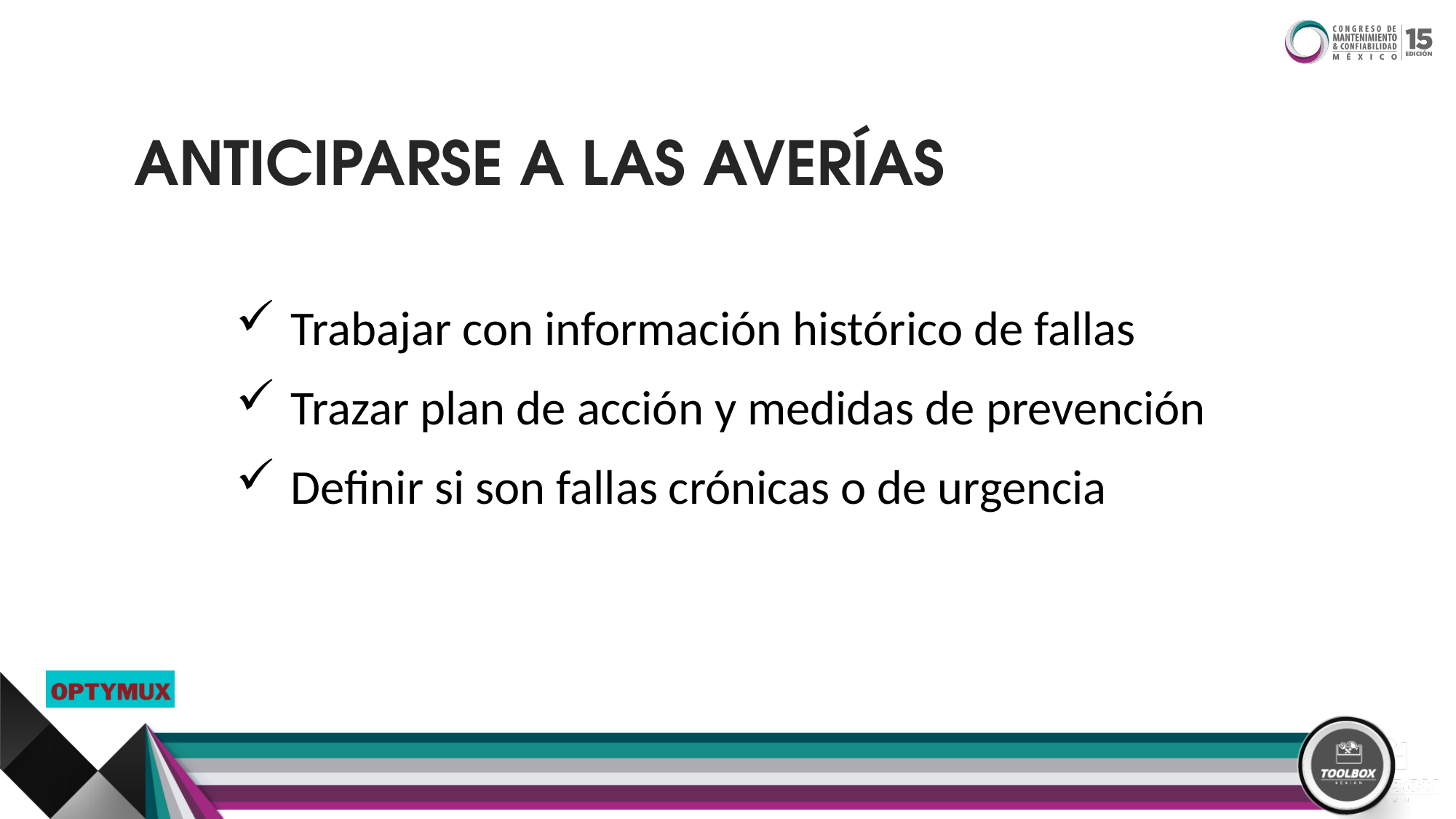

ANTICIPARSE A LAS AVERÍAS
Trabajar con información histórico de fallas
Trazar plan de acción y medidas de prevención
Definir si son fallas crónicas o de urgencia